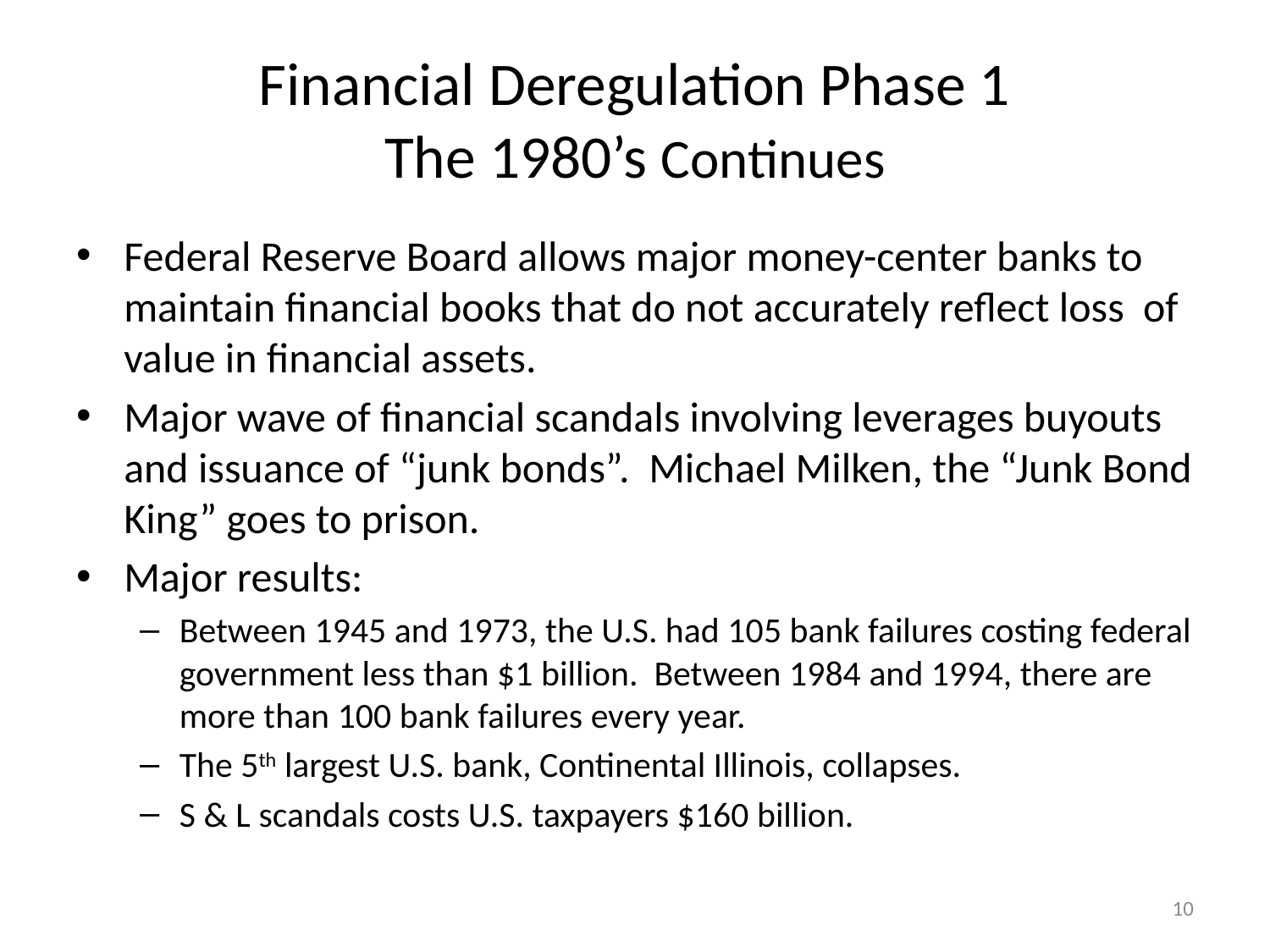

# Financial Deregulation Phase 1 The 1980’s Continues
Federal Reserve Board allows major money-center banks to maintain financial books that do not accurately reflect loss  of value in financial assets.
Major wave of financial scandals involving leverages buyouts and issuance of “junk bonds”.  Michael Milken, the “Junk Bond King” goes to prison.
Major results:
Between 1945 and 1973, the U.S. had 105 bank failures costing federal government less than $1 billion.  Between 1984 and 1994, there are more than 100 bank failures every year.
The 5th largest U.S. bank, Continental Illinois, collapses.
S & L scandals costs U.S. taxpayers $160 billion.
10